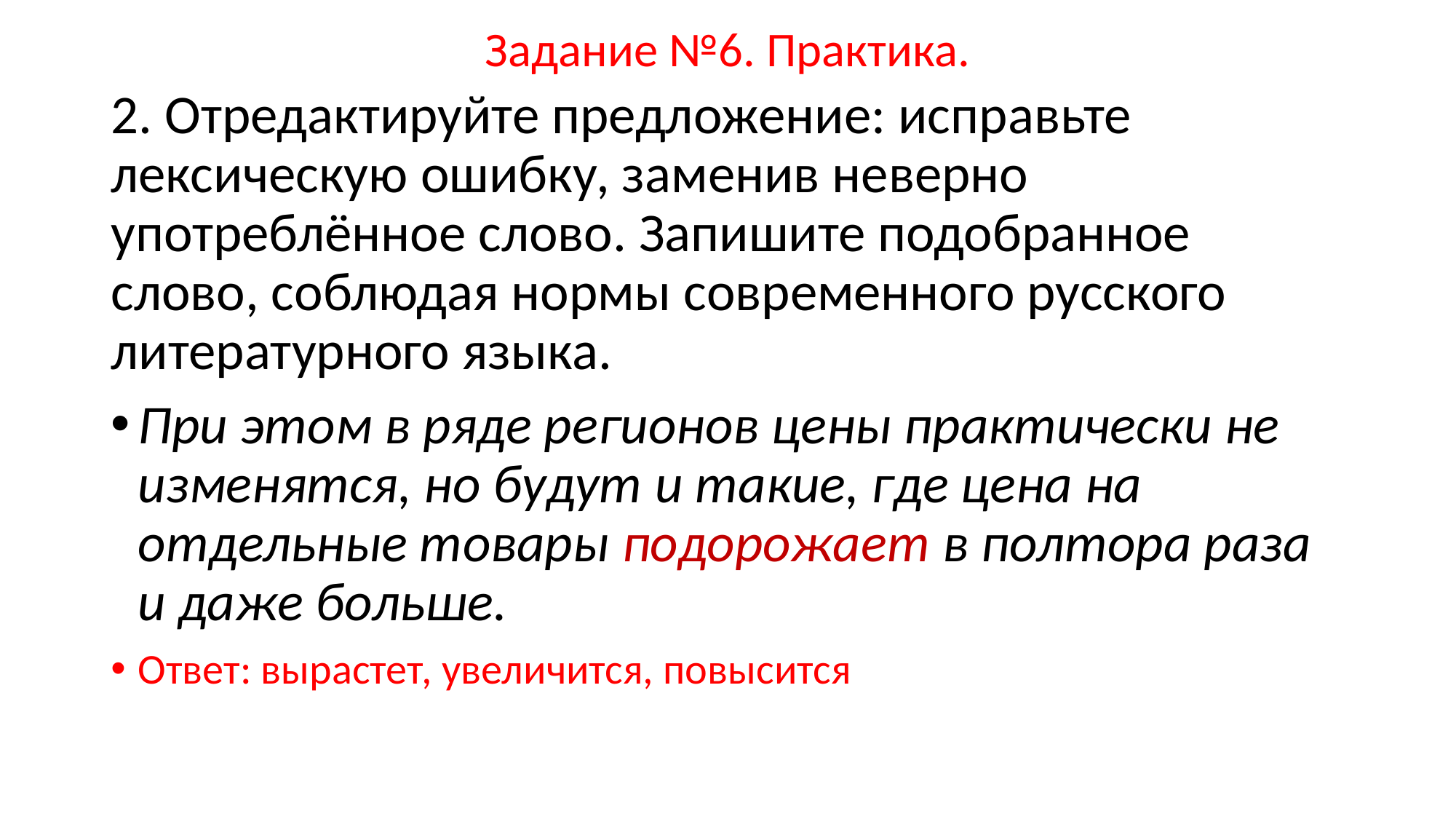

# Задание №6. Практика.
2. Отредактируйте предложение: исправьте лексическую ошибку, заменив неверно употреблённое слово. Запишите подобранное слово, соблюдая нормы современного русского литературного языка.
При этом в ряде регионов цены практически не изменятся, но будут и такие, где цена на отдельные товары подорожает в полтора раза и даже больше.
Ответ: вырастет, увеличится, повысится